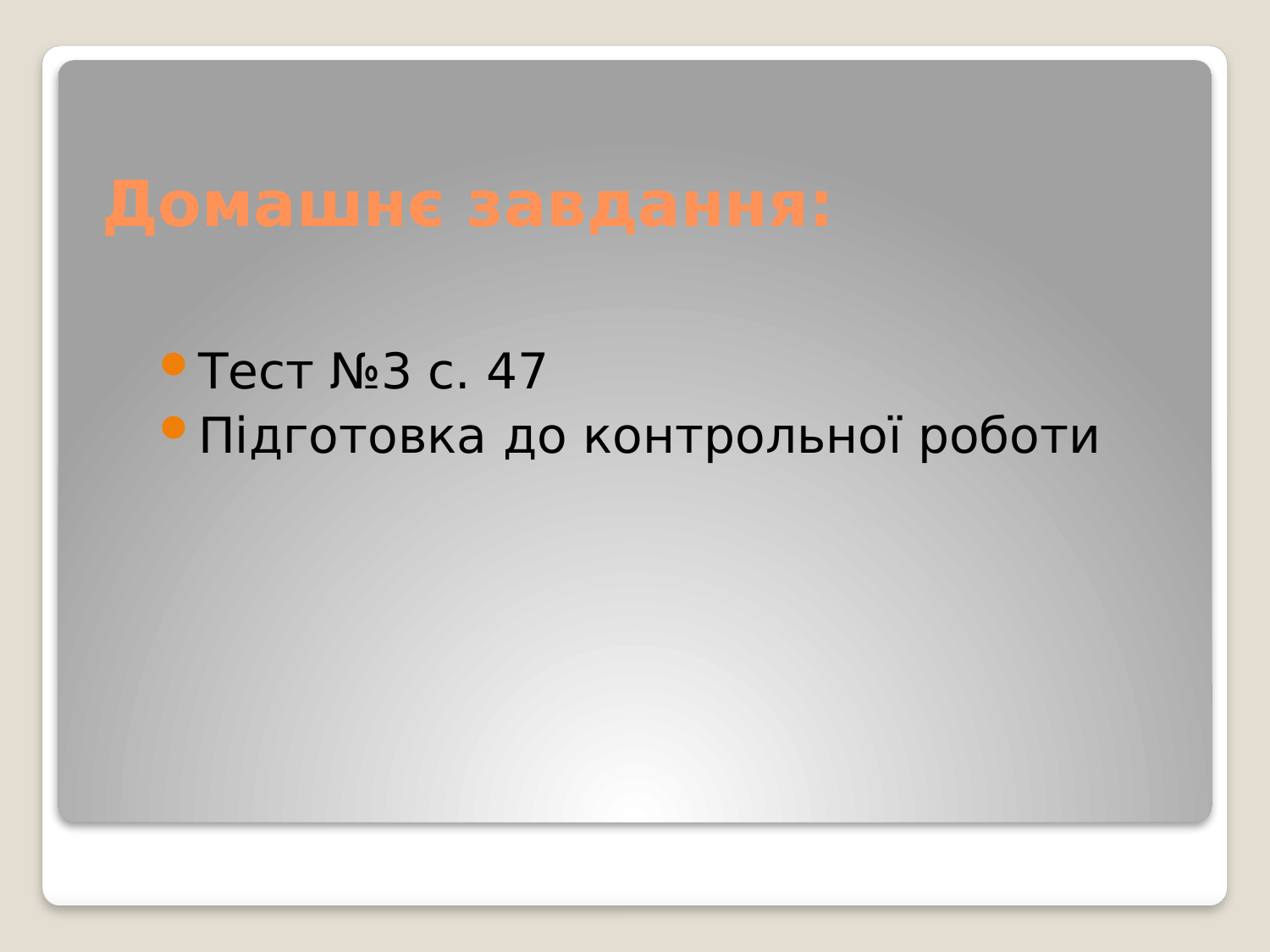

# Домашнє завдання:
Тест №3 с. 47
Підготовка до контрольної роботи